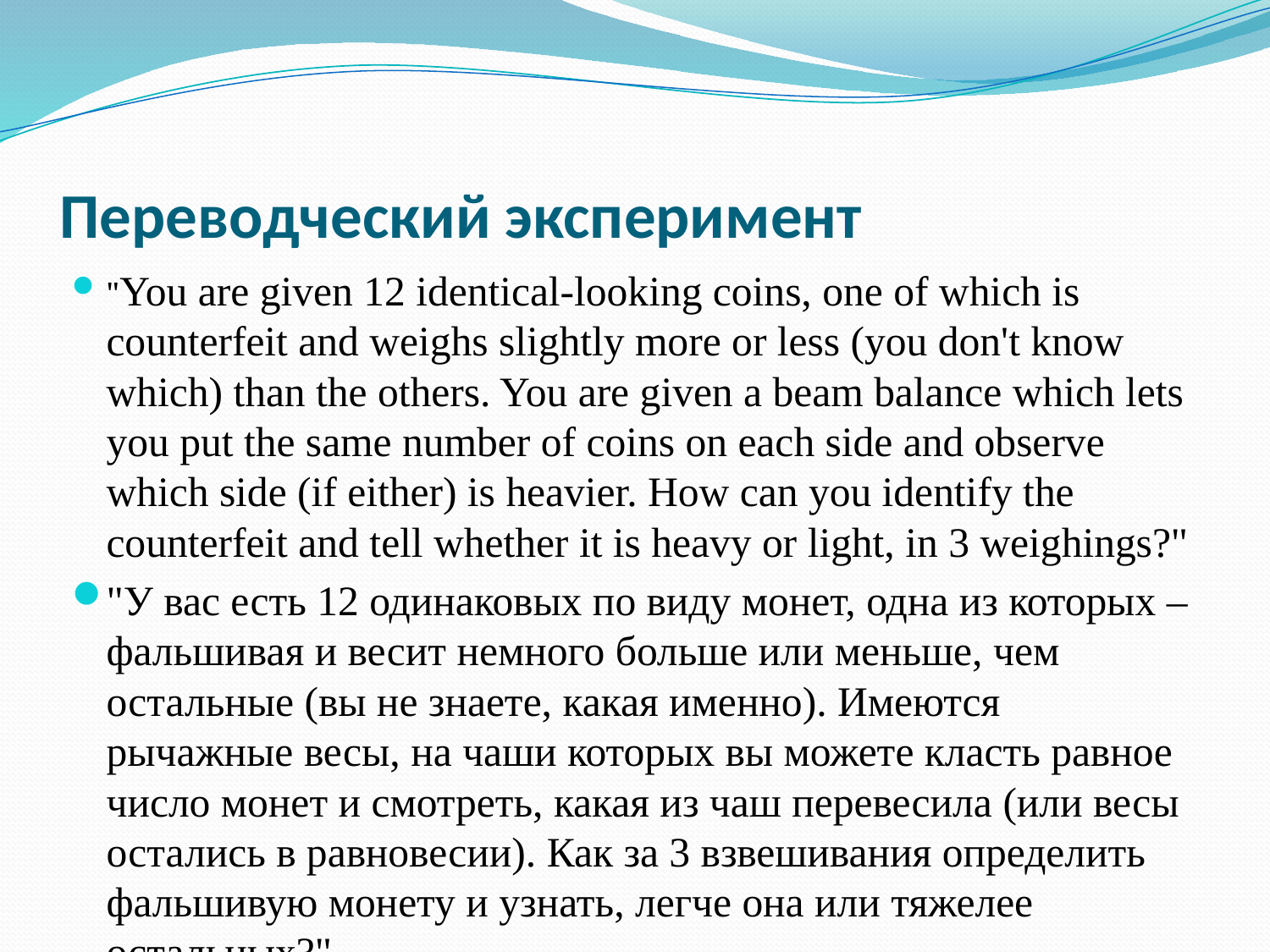

# Переводческий эксперимент
"You are given 12 identical-looking coins, one of which is counterfeit and weighs slightly more or less (you don't know which) than the others. You are given a beam balance which lets you put the same number of coins on each side and observe which side (if either) is heavier. How can you identify the counterfeit and tell whether it is heavy or light, in 3 weighings?"
"У вас есть 12 одинаковых по виду монет, одна из которых – фальшивая и весит немного больше или меньше, чем остальные (вы не знаете, какая именно). Имеются рычажные весы, на чаши которых вы можете класть равное число монет и смотреть, какая из чаш перевесила (или весы остались в равновесии). Как за 3 взвешивания определить фальшивую монету и узнать, легче она или тяжелее остальных?"